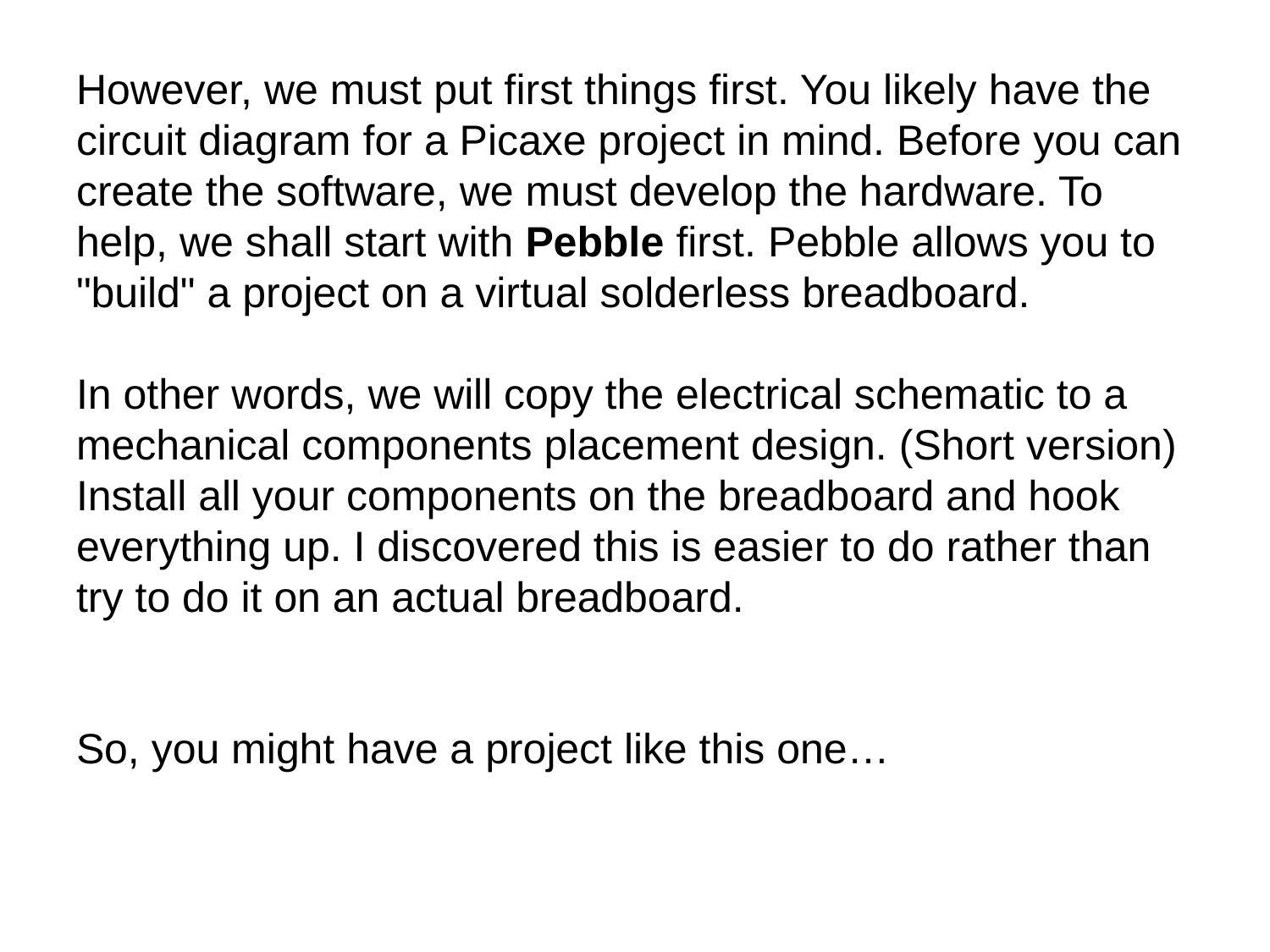

# However, we must put first things first. You likely have the circuit diagram for a Picaxe project in mind. Before you can create the software, we must develop the hardware. To help, we shall start with Pebble first. Pebble allows you to "build" a project on a virtual solderless breadboard. In other words, we will copy the electrical schematic to a mechanical components placement design. (Short version) Install all your components on the breadboard and hook everything up. I discovered this is easier to do rather than try to do it on an actual breadboard.

So, you might have a project like this one…